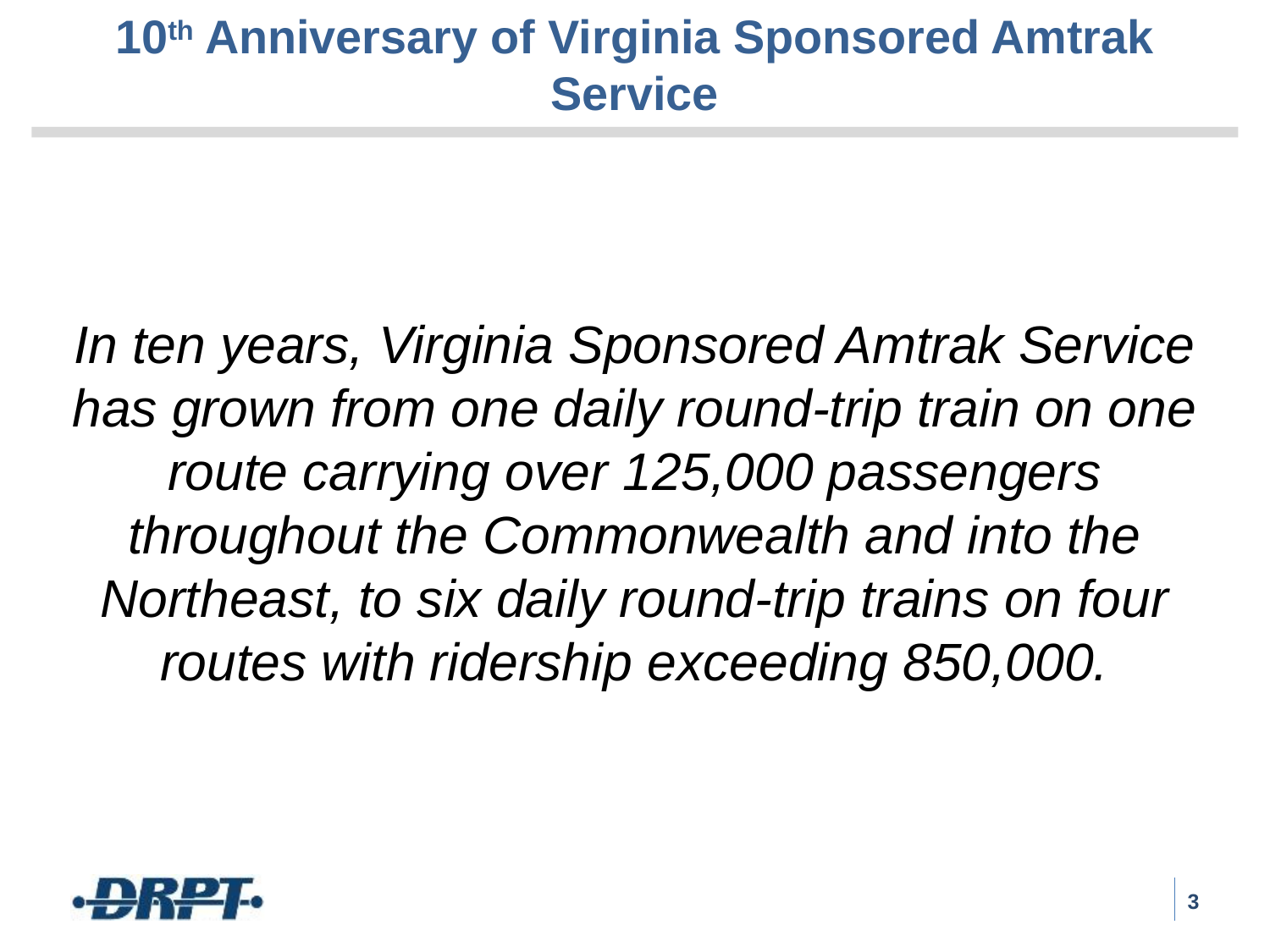

# 10th Anniversary of Virginia Sponsored Amtrak Service
In ten years, Virginia Sponsored Amtrak Service has grown from one daily round-trip train on one route carrying over 125,000 passengers throughout the Commonwealth and into the Northeast, to six daily round-trip trains on four routes with ridership exceeding 850,000.
3